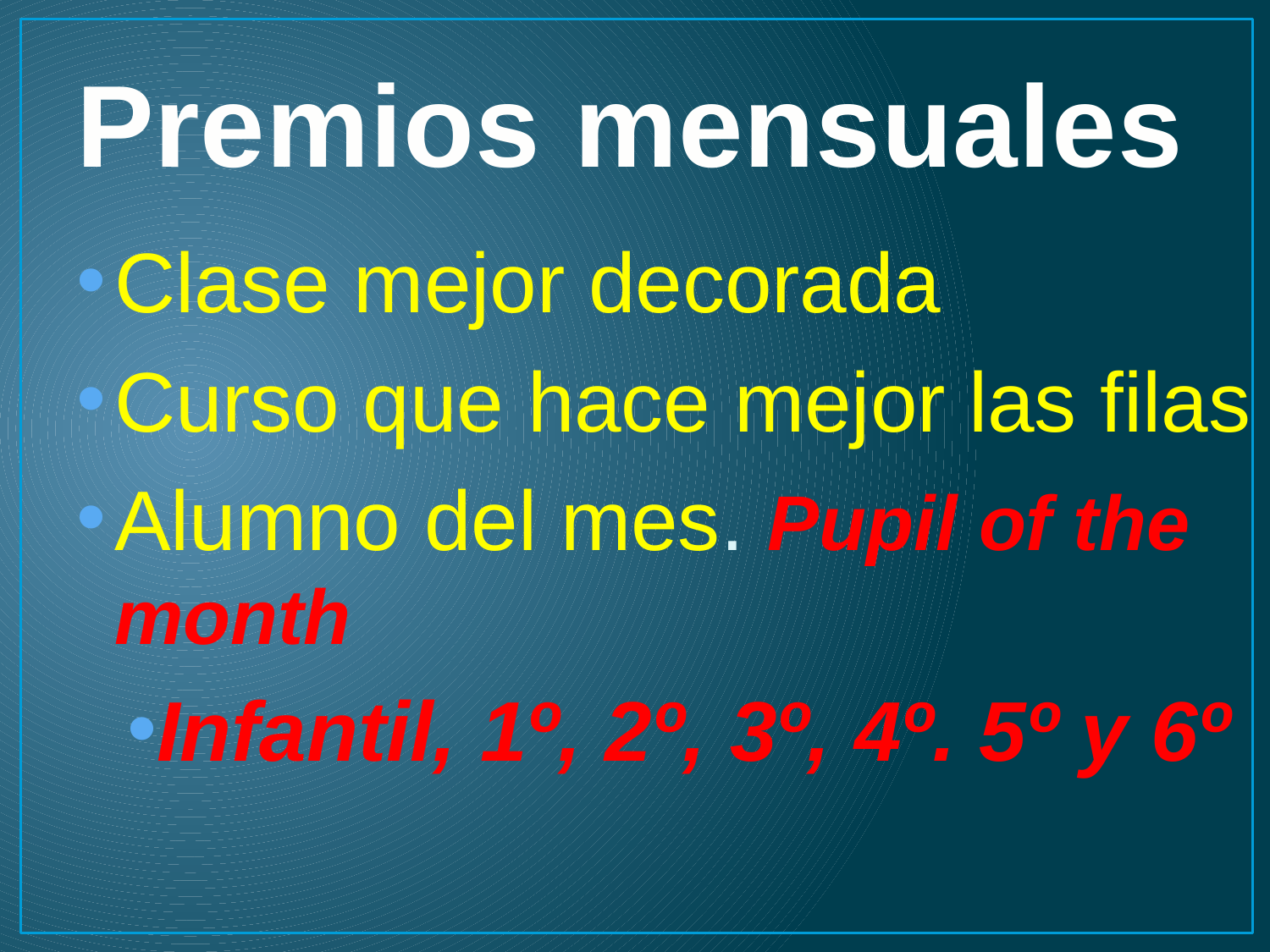

# Premios mensuales
Clase mejor decorada
Curso que hace mejor las filas
Alumno del mes. Pupil of the month
Infantil, 1º, 2º, 3º, 4º. 5º y 6º